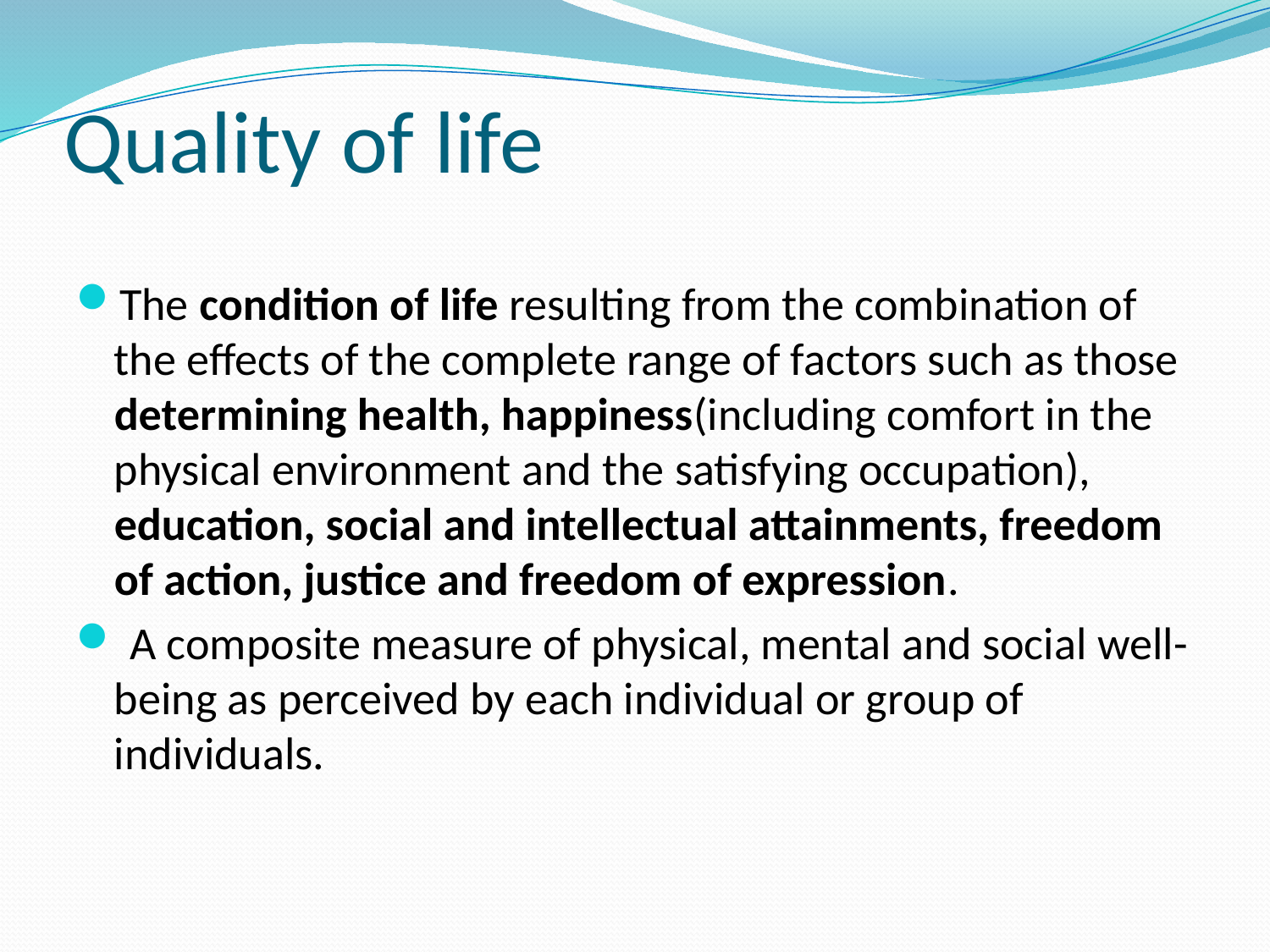

# Quality of life
The condition of life resulting from the combination of the effects of the complete range of factors such as those determining health, happiness(including comfort in the physical environment and the satisfying occupation), education, social and intellectual attainments, freedom of action, justice and freedom of expression.
 A composite measure of physical, mental and social well-being as perceived by each individual or group of individuals.